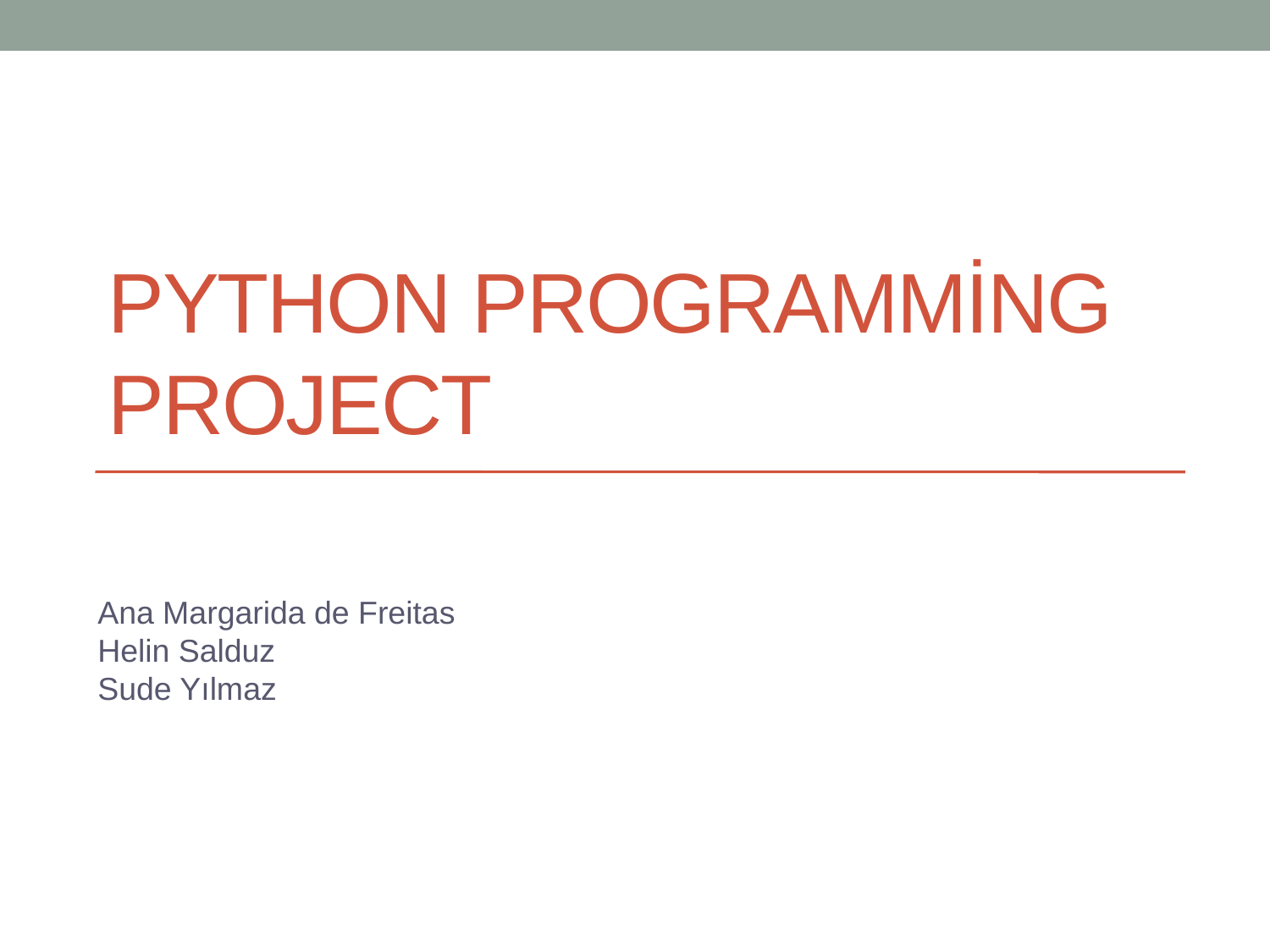

# Python Programming Project
Ana Margarida de Freitas
Helin Salduz
Sude Yılmaz